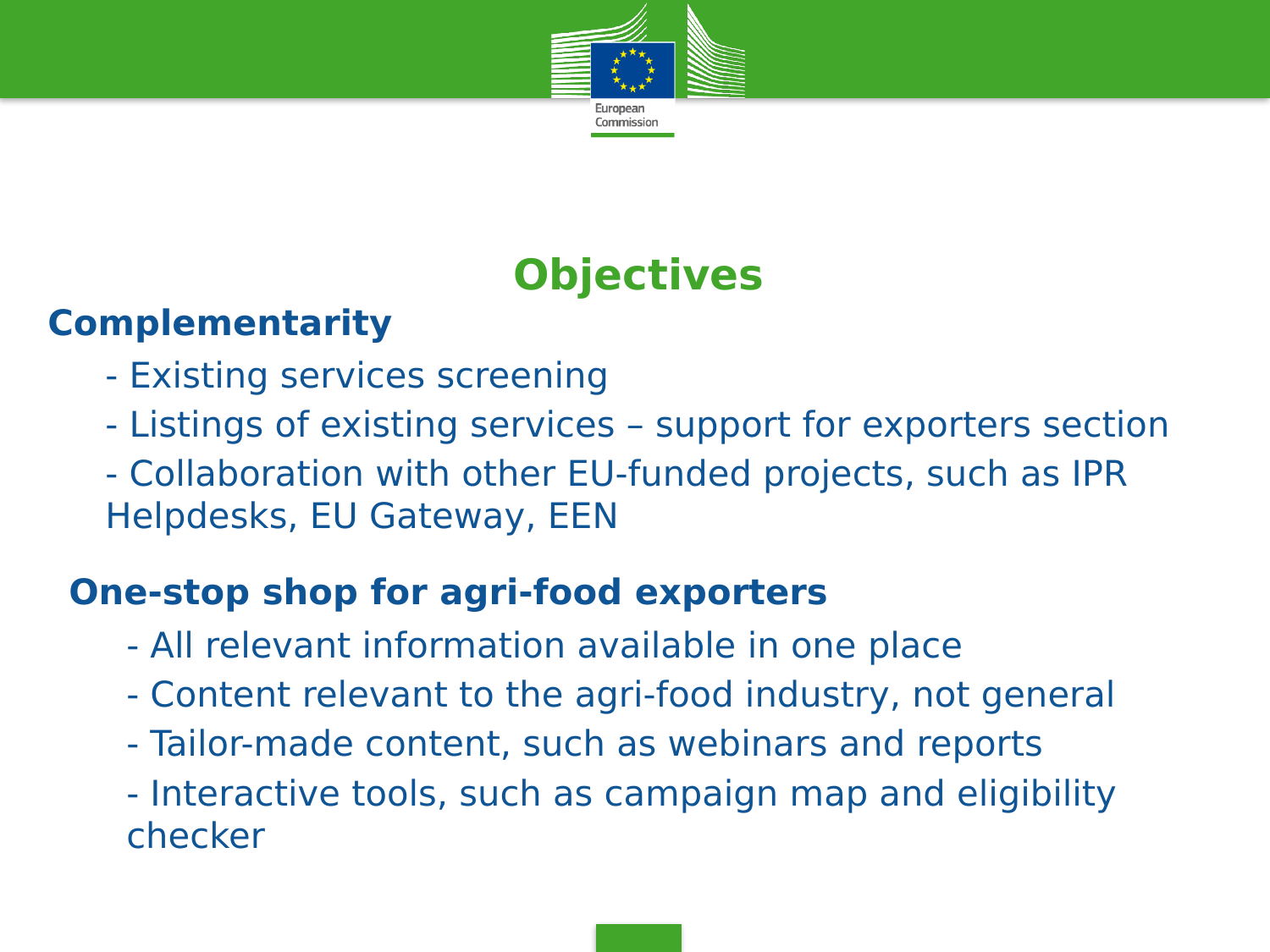

# Objectives
Complementarity
- Existing services screening
- Listings of existing services – support for exporters section
- Collaboration with other EU-funded projects, such as IPR Helpdesks, EU Gateway, EEN

One-stop shop for agri-food exporters
- All relevant information available in one place
- Content relevant to the agri-food industry, not general
- Tailor-made content, such as webinars and reports
- Interactive tools, such as campaign map and eligibility checker

13